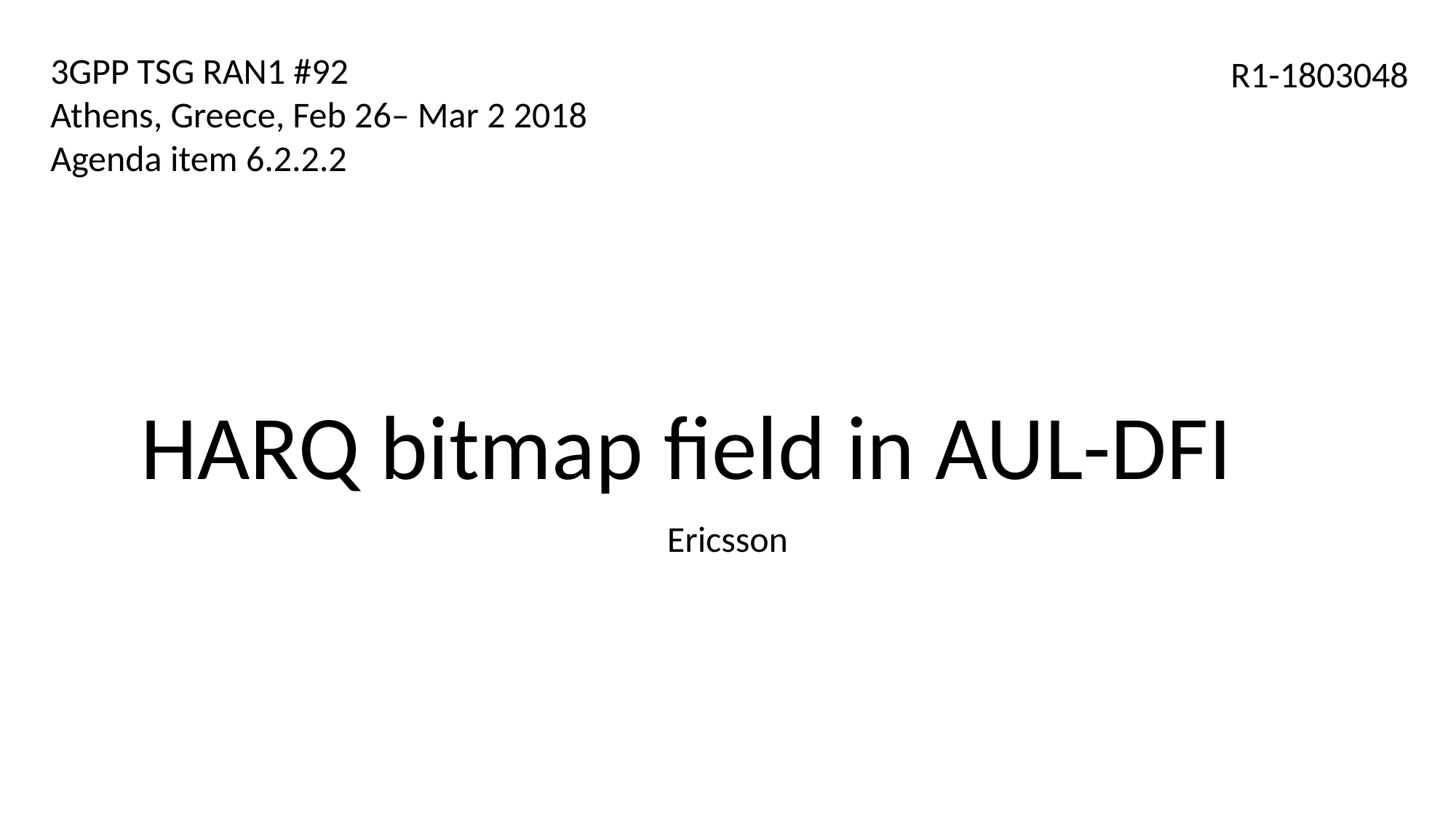

3GPP TSG RAN1 #92
Athens, Greece, Feb 26– Mar 2 2018
Agenda item 6.2.2.2
R1-1803048
# HARQ bitmap field in AUL-DFI
Ericsson